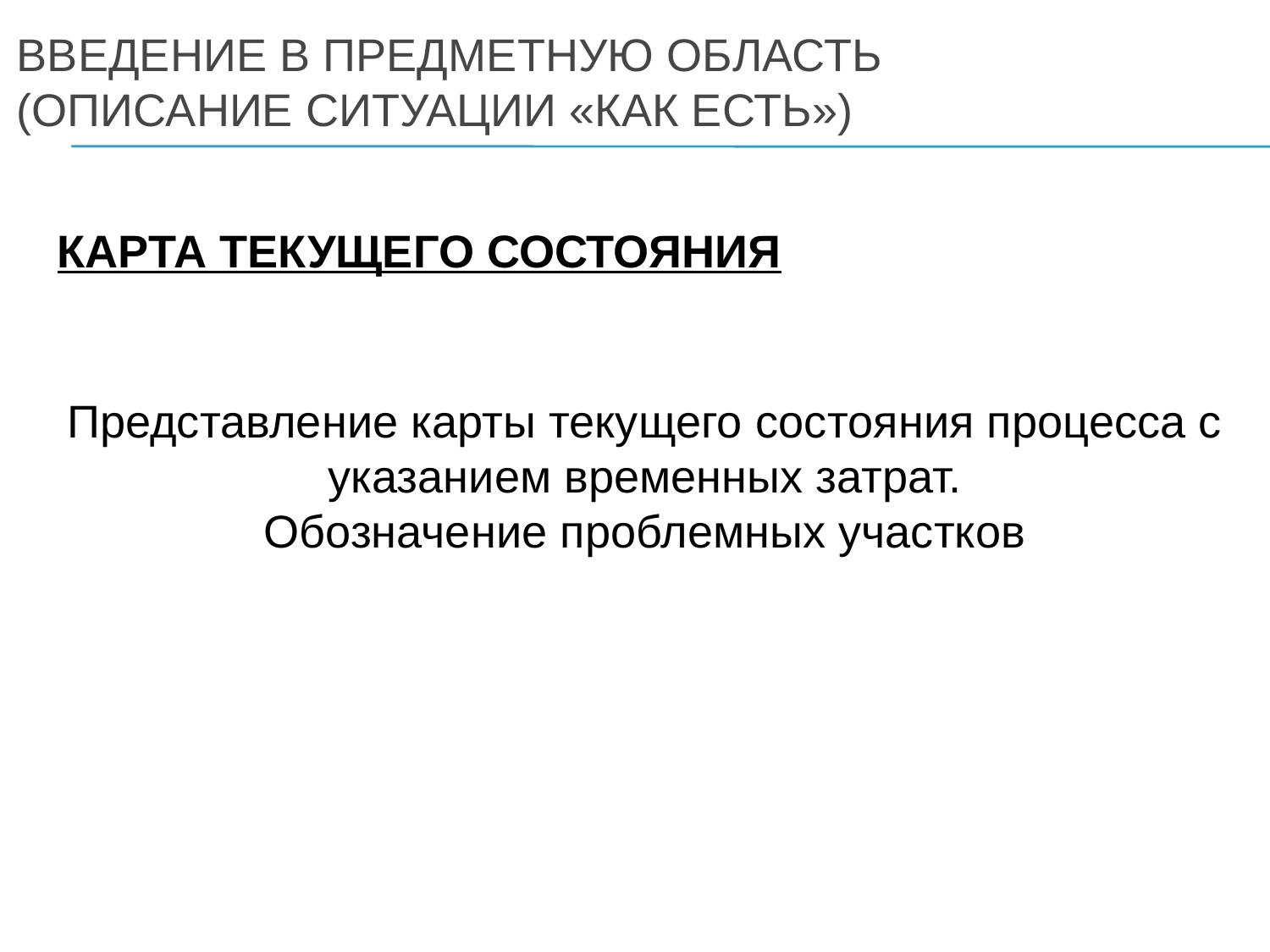

# Введение в предметную область (описание ситуации «как есть»)
КАРТА ТЕКУЩЕГО СОСТОЯНИЯ
Представление карты текущего состояния процесса с указанием временных затрат.
Обозначение проблемных участков